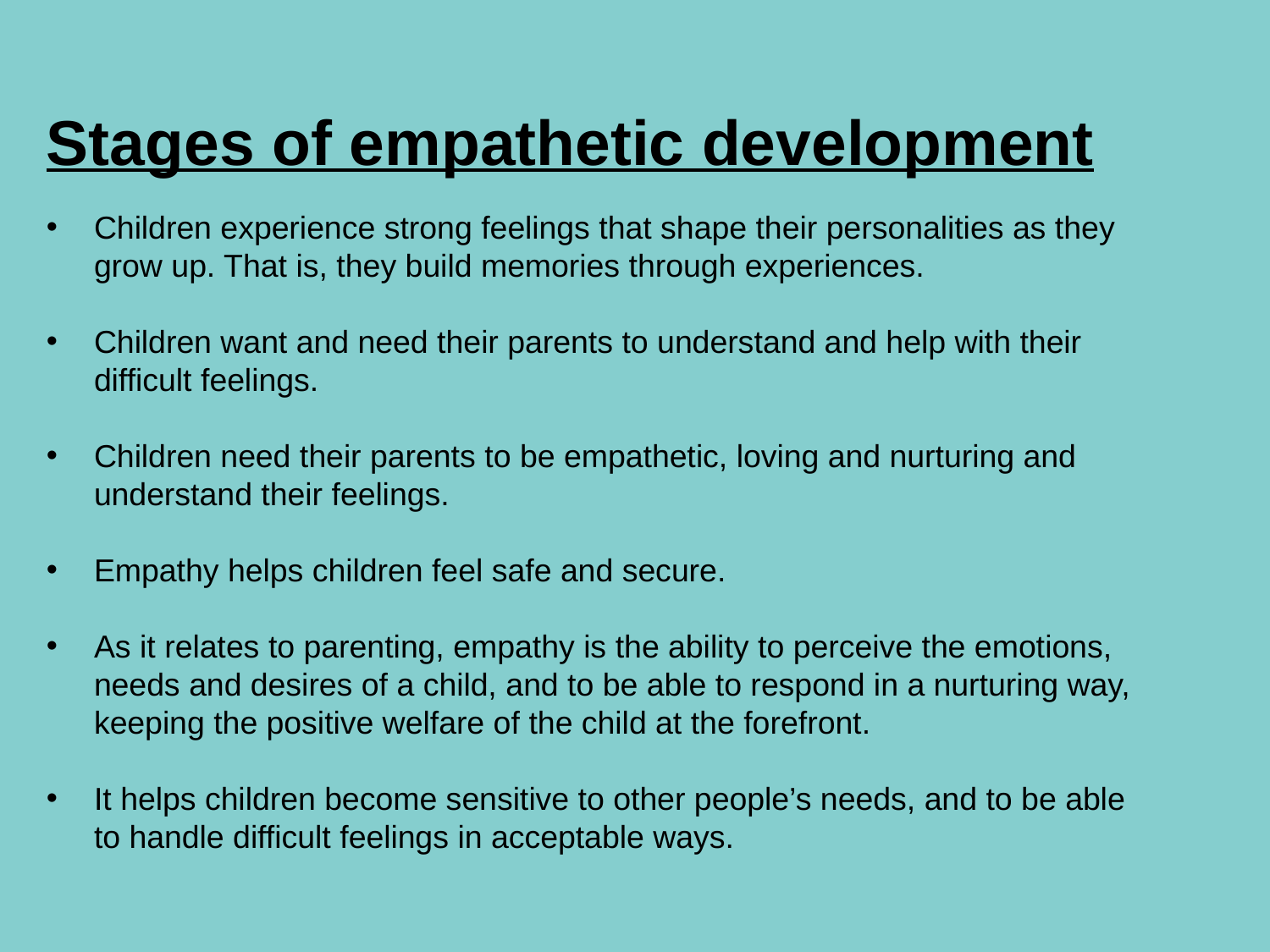

# Stages of empathetic development

Children experience strong feelings that shape their personalities as they grow up. That is, they build memories through experiences.

Children want and need their parents to understand and help with their difficult feelings.

Children need their parents to be empathetic, loving and nurturing and understand their feelings.

Empathy helps children feel safe and secure.

As it relates to parenting, empathy is the ability to perceive the emotions, needs and desires of a child, and to be able to respond in a nurturing way, keeping the positive welfare of the child at the forefront.

It helps children become sensitive to other people’s needs, and to be able to handle difficult feelings in acceptable ways.